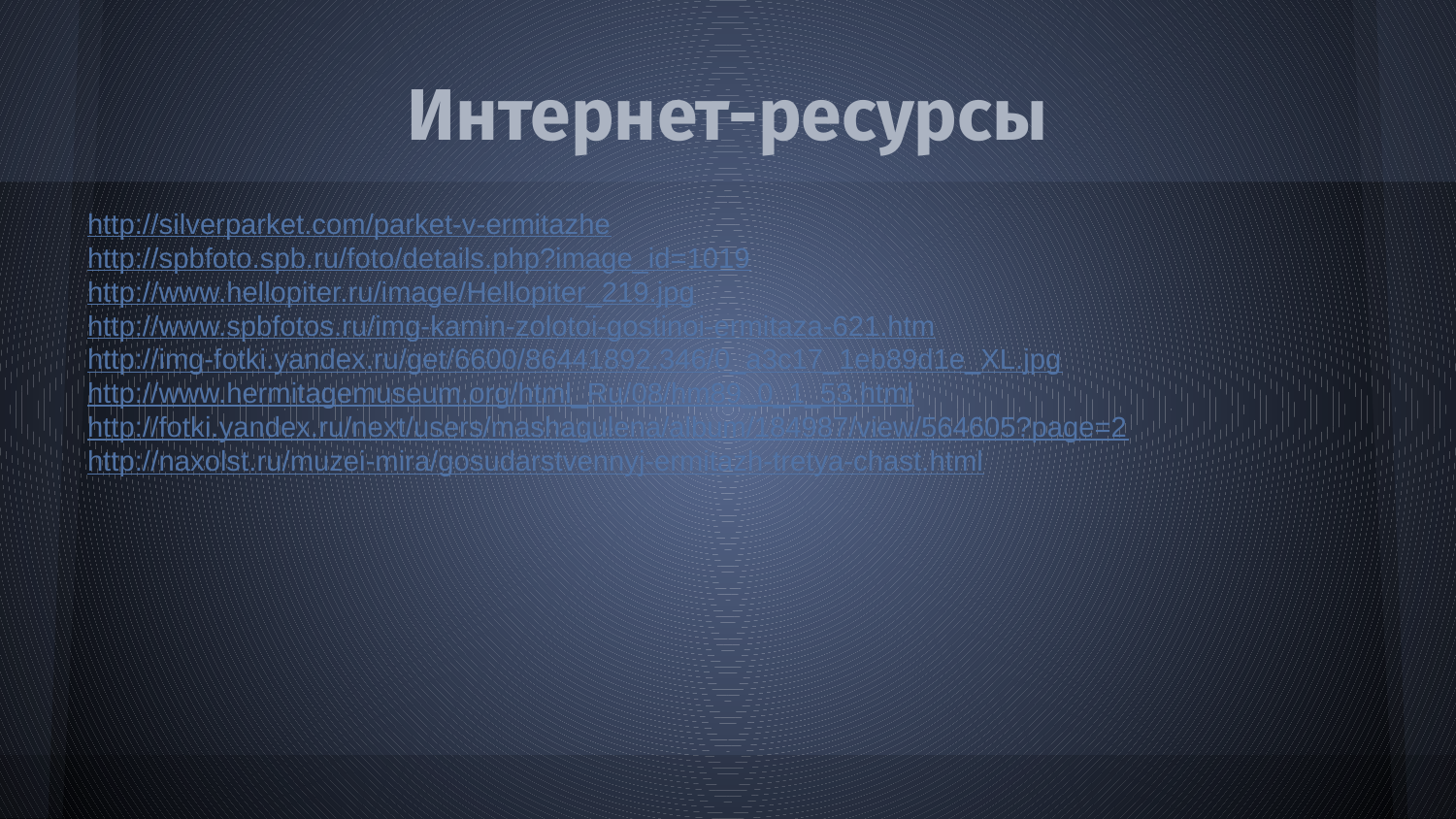

# Интернет-ресурсы
http://silverparket.com/parket-v-ermitazhe
http://spbfoto.spb.ru/foto/details.php?image_id=1019
http://www.hellopiter.ru/image/Hellopiter_219.jpg
http://www.spbfotos.ru/img-kamin-zolotoi-gostinoi-ermitaza-621.htm
http://img-fotki.yandex.ru/get/6600/86441892.346/0_a3c17_1eb89d1e_XL.jpg
http://www.hermitagemuseum.org/html_Ru/08/hm89_0_1_53.html
http://fotki.yandex.ru/next/users/mashagulena/album/184987/view/564605?page=2
http://naxolst.ru/muzei-mira/gosudarstvennyj-ermitazh-tretya-chast.html